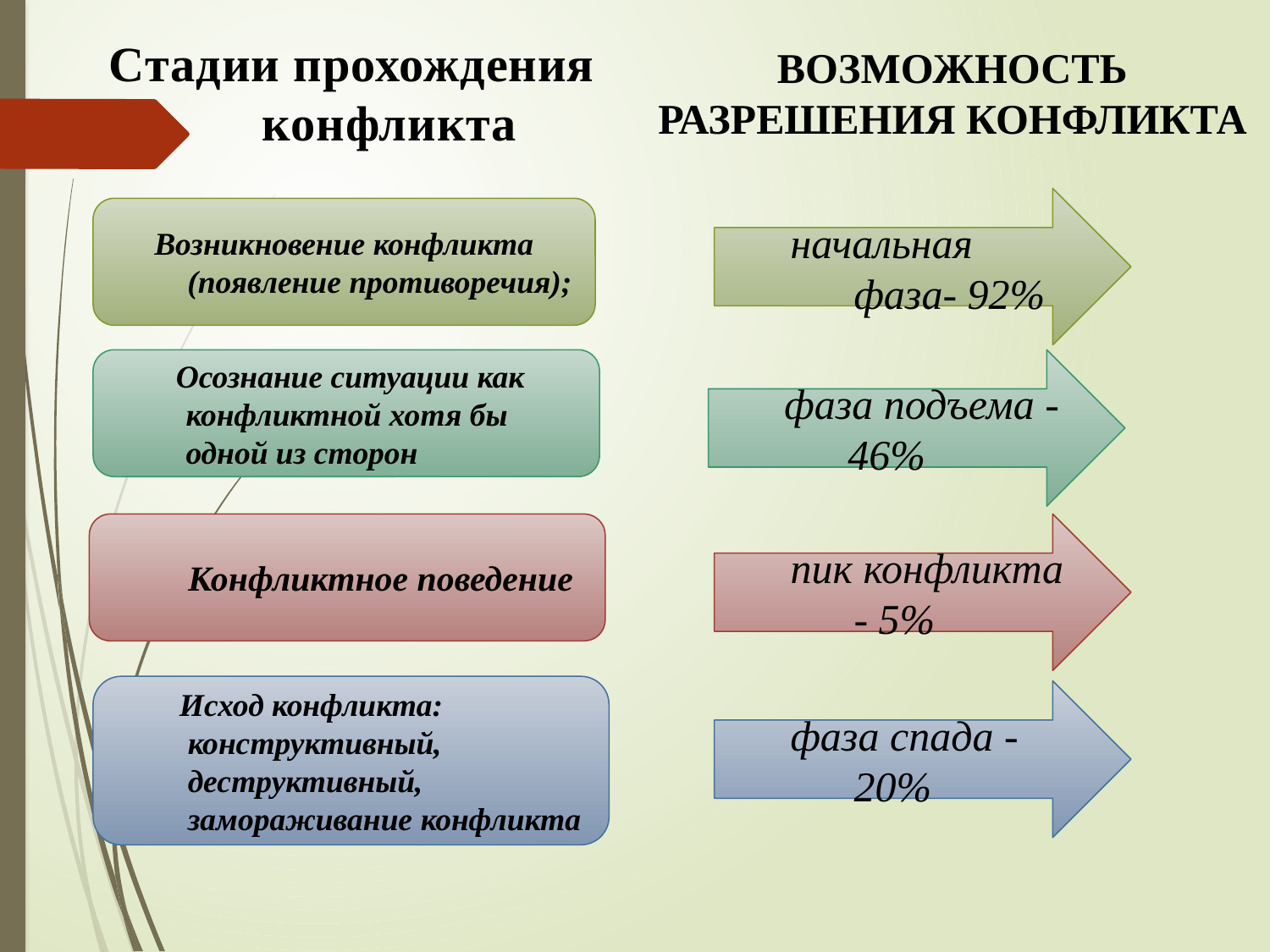

Стадии прохождения конфликта
Возможность
разрешения конфликта
начальная фаза- 92%
Возникновение конфликта (появление противоречия);
        Осознание ситуации как конфликтной хотя бы одной из сторон
фаза подъема - 46%
         Конфликтное поведение
пик конфликта - 5%
          Исход конфликта: конструктивный, деструктивный, замораживание конфликта
фаза спада - 20%